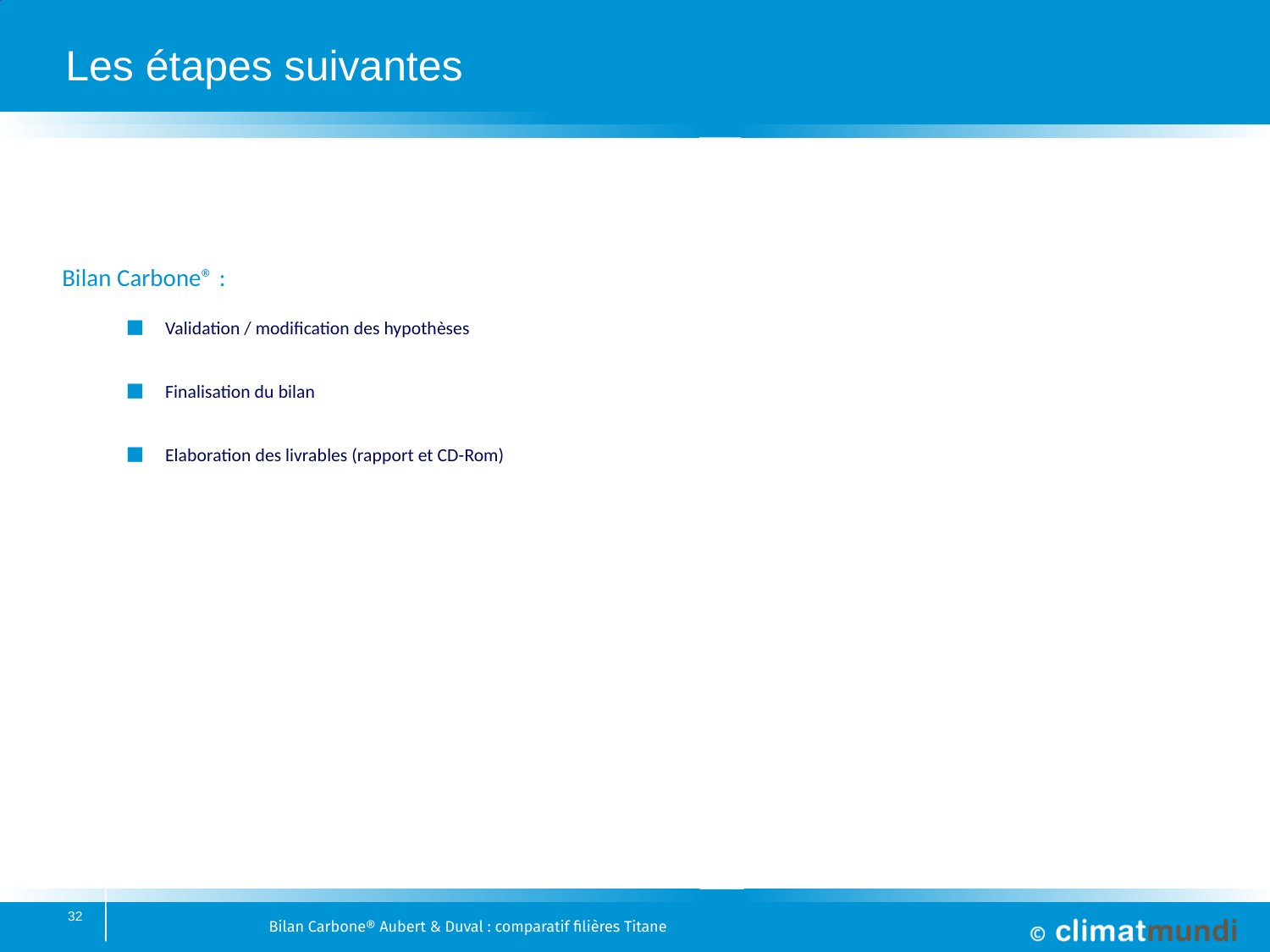

### Chart

| Category |  |
|---|---|
| Papier | 171596.48486999868 |
| Fournitures diverses | 89632.86832 |
| Restauration | 71925.24908206631 |

### Chart

| Category |  |
|---|---|
| Bâtiments | 93816.37171429046 |
| Informatique | 188409.01880538487 |
| Mobilier | 2687.3999999999996 |
# Les étapes suivantes

Bilan Carbone® :
Validation / modification des hypothèses
Finalisation du bilan
Elaboration des livrables (rapport et CD-Rom)